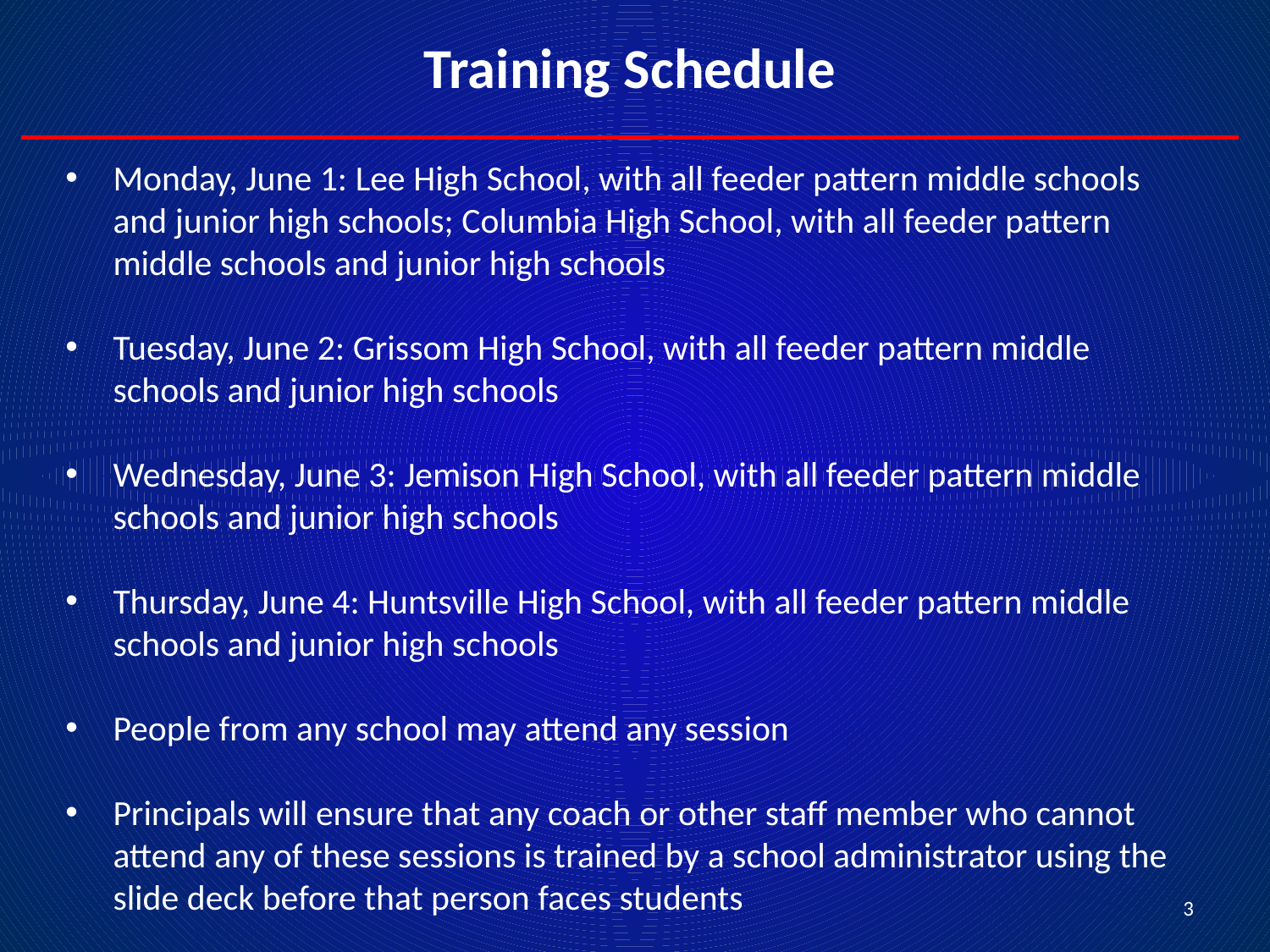

# Training Schedule
Monday, June 1: Lee High School, with all feeder pattern middle schools and junior high schools; Columbia High School, with all feeder pattern middle schools and junior high schools

Tuesday, June 2: Grissom High School, with all feeder pattern middle schools and junior high schools

Wednesday, June 3: Jemison High School, with all feeder pattern middle schools and junior high schools

Thursday, June 4: Huntsville High School, with all feeder pattern middle schools and junior high schools

People from any school may attend any session

Principals will ensure that any coach or other staff member who cannot attend any of these sessions is trained by a school administrator using the slide deck before that person faces students

3